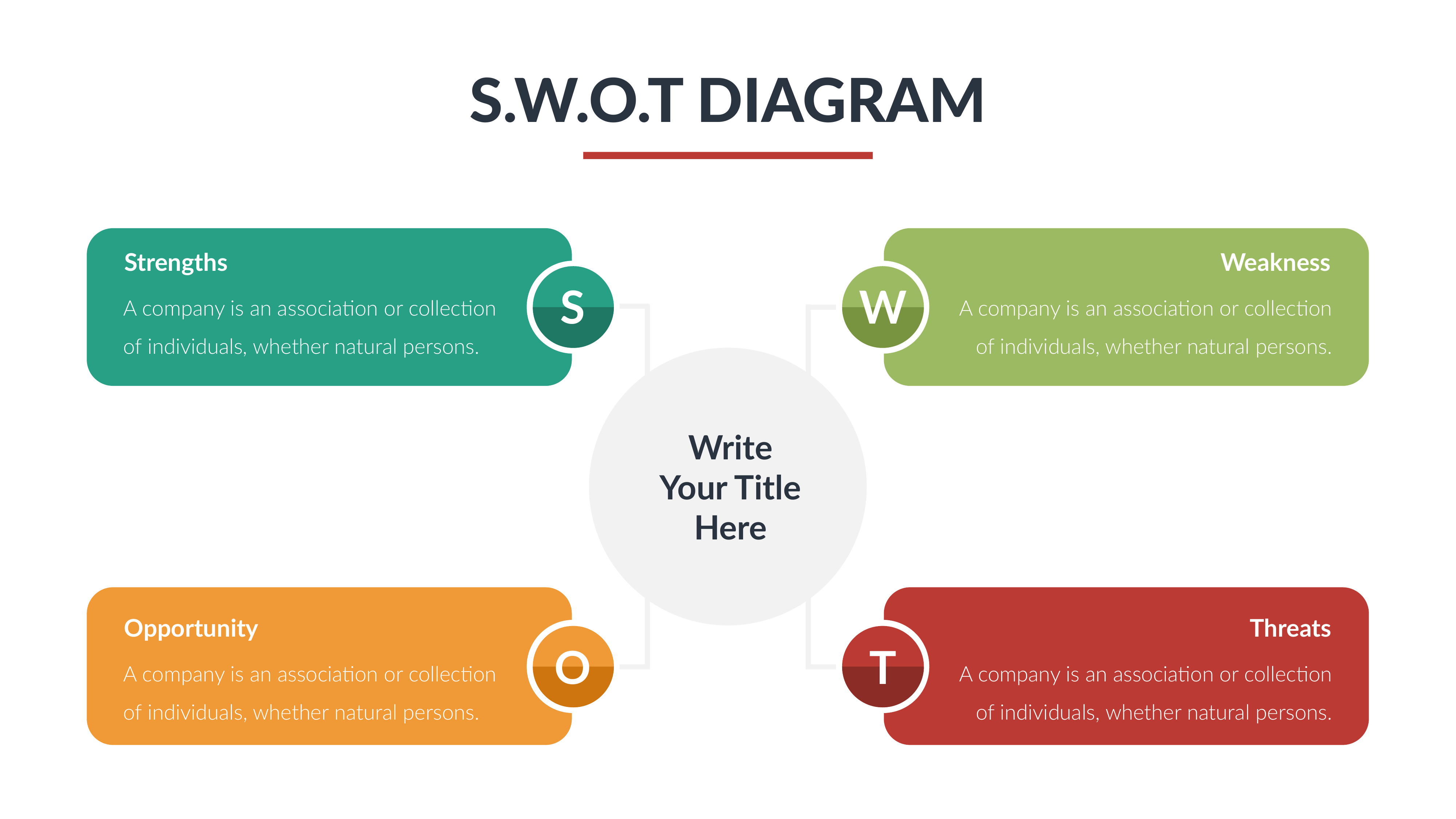

S.W.O.T DIAGRAM

Strengths
Weakness
A company is an association or collection of individuals, whether natural persons.
A company is an association or collection of individuals, whether natural persons.

S
W

Write Your Title Here

Opportunity
Threats
A company is an association or collection of individuals, whether natural persons.
A company is an association or collection of individuals, whether natural persons.

O
T